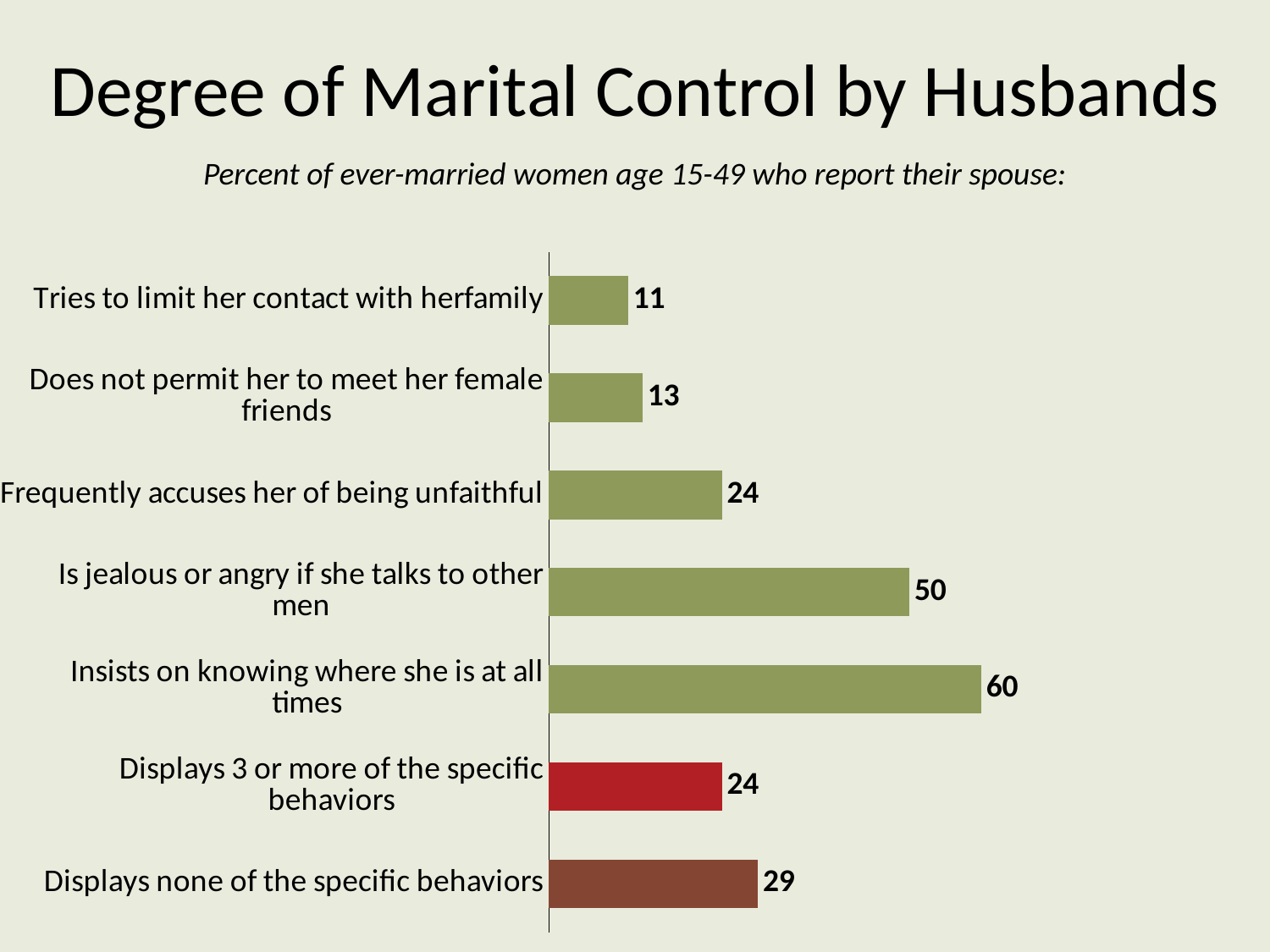

# Degree of Marital Control by Husbands
Percent of ever-married women age 15-49 who report their spouse:

### Chart

| Category | Women |
|---|---|
| Displays none of the specific behaviors | 29.0 |
| Displays 3 or more of the specific behaviors | 24.0 |
| Insists on knowing where she is at all times | 60.0 |
| Is jealous or angry if she talks to other men | 50.0 |
| Frequently accuses her of being unfaithful | 24.0 |
| Does not permit her to meet her female friends | 13.0 |
| Tries to limit her contact with herfamily | 11.0 |